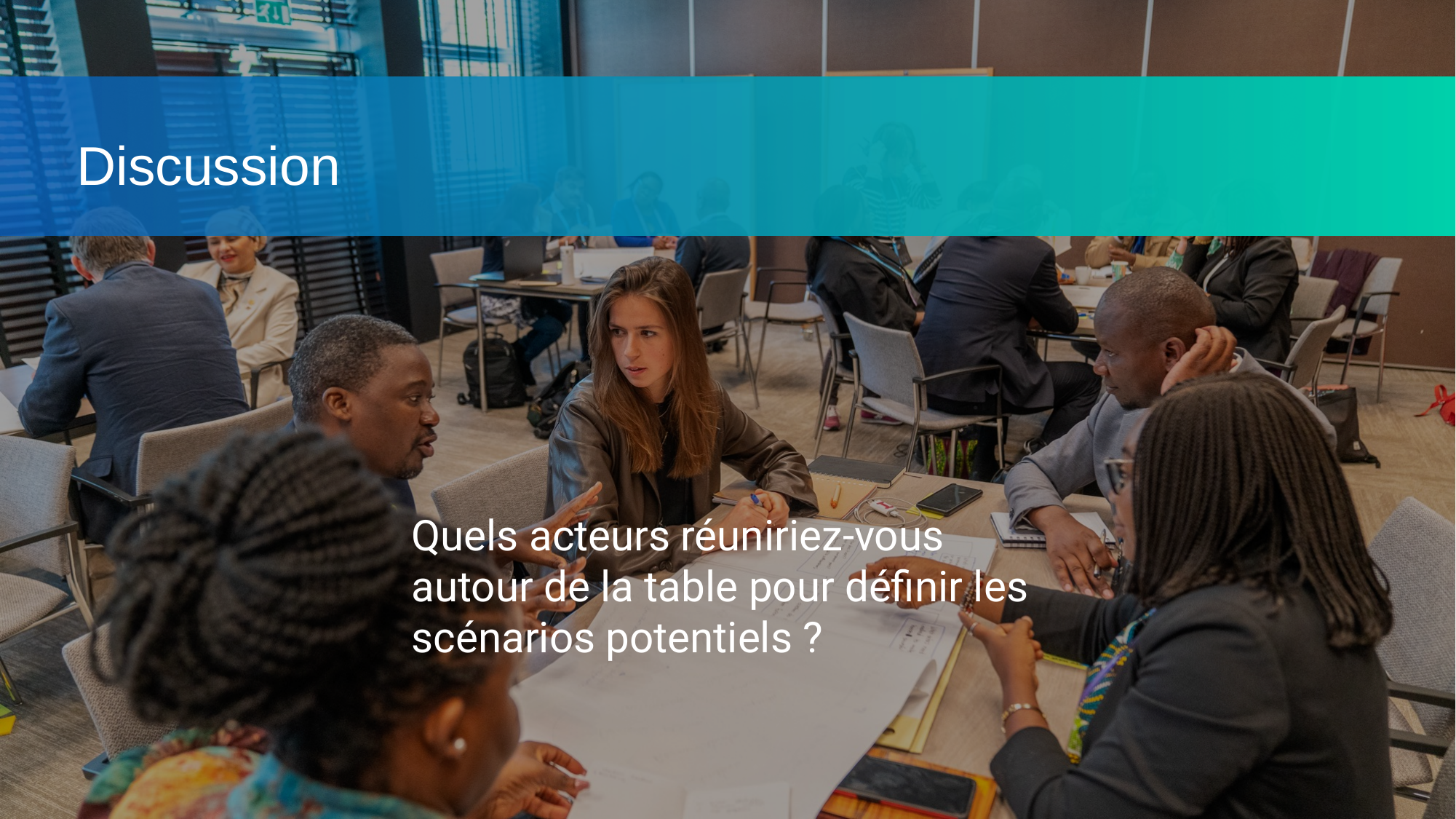

Discussion

Quels acteurs réuniriez-vous autour de la table pour définir les scénarios potentiels ?